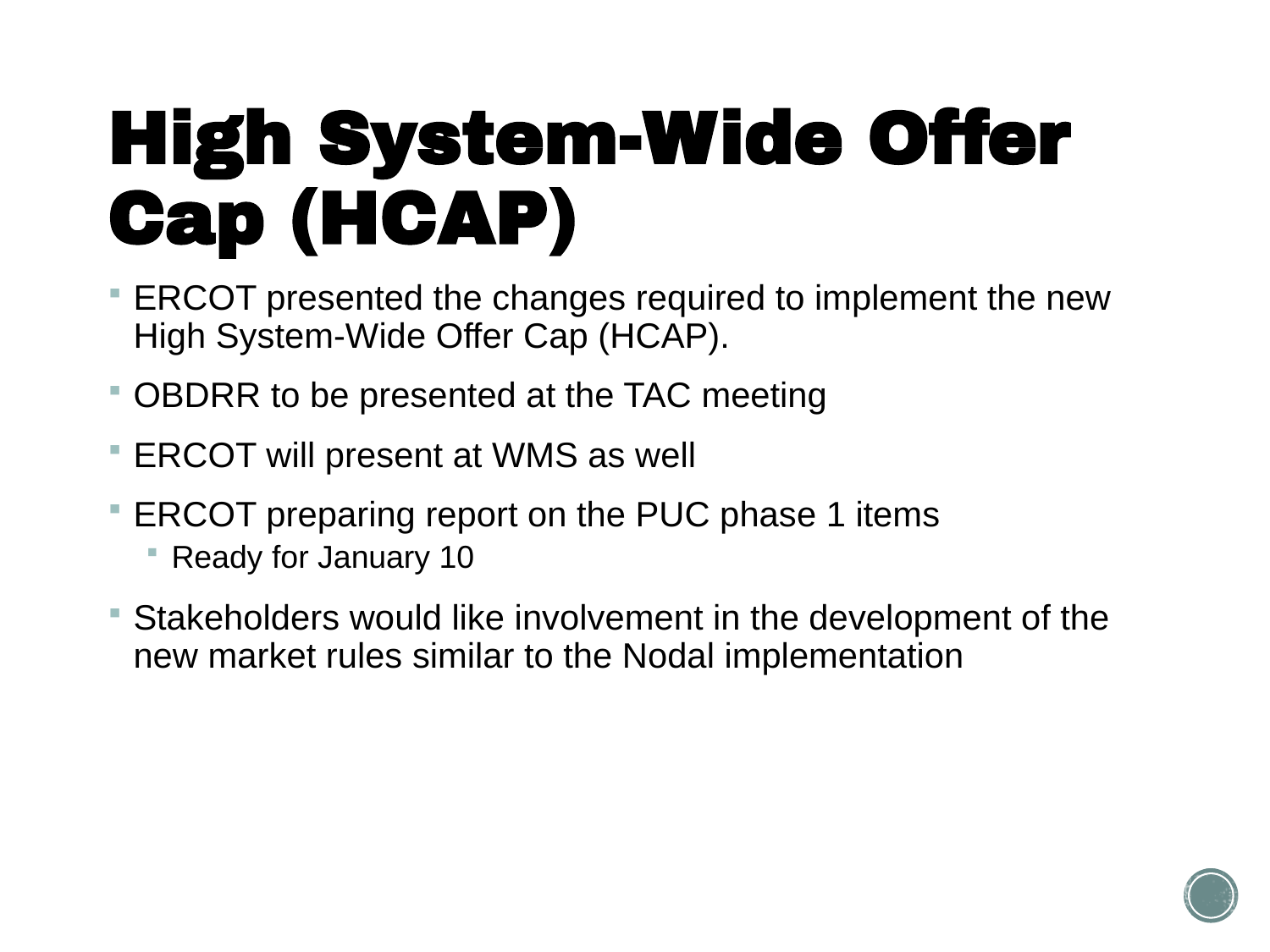

# High System-Wide Offer Cap (HCAP)
ERCOT presented the changes required to implement the new High System-Wide Offer Cap (HCAP).
OBDRR to be presented at the TAC meeting
ERCOT will present at WMS as well
ERCOT preparing report on the PUC phase 1 items
Ready for January 10
Stakeholders would like involvement in the development of the new market rules similar to the Nodal implementation